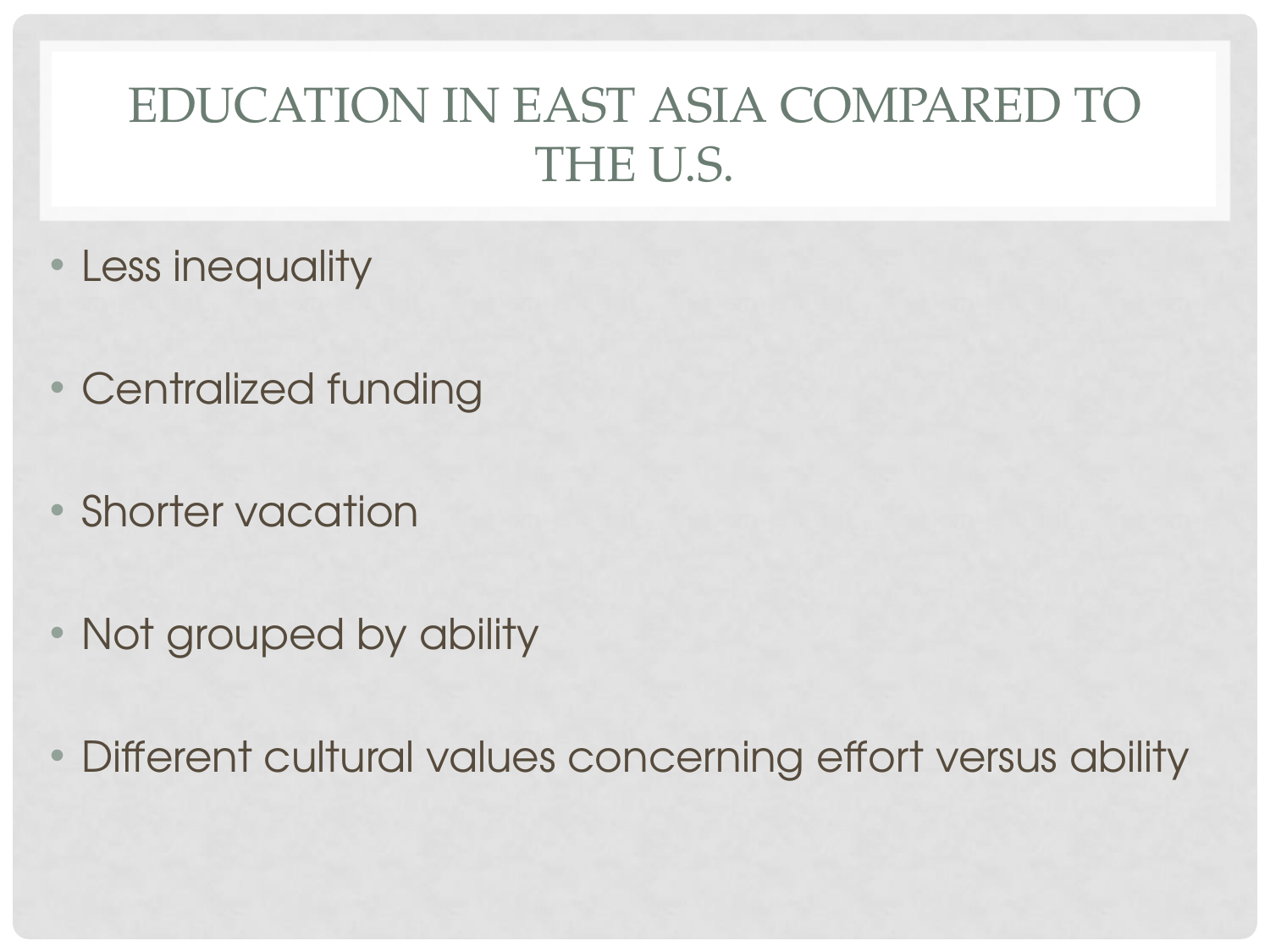

# EDUCATION IN EAST ASIA COMPARED TO THE U.S.
Less inequality

Centralized funding

Shorter vacation

Not grouped by ability

Different cultural values concerning effort versus ability